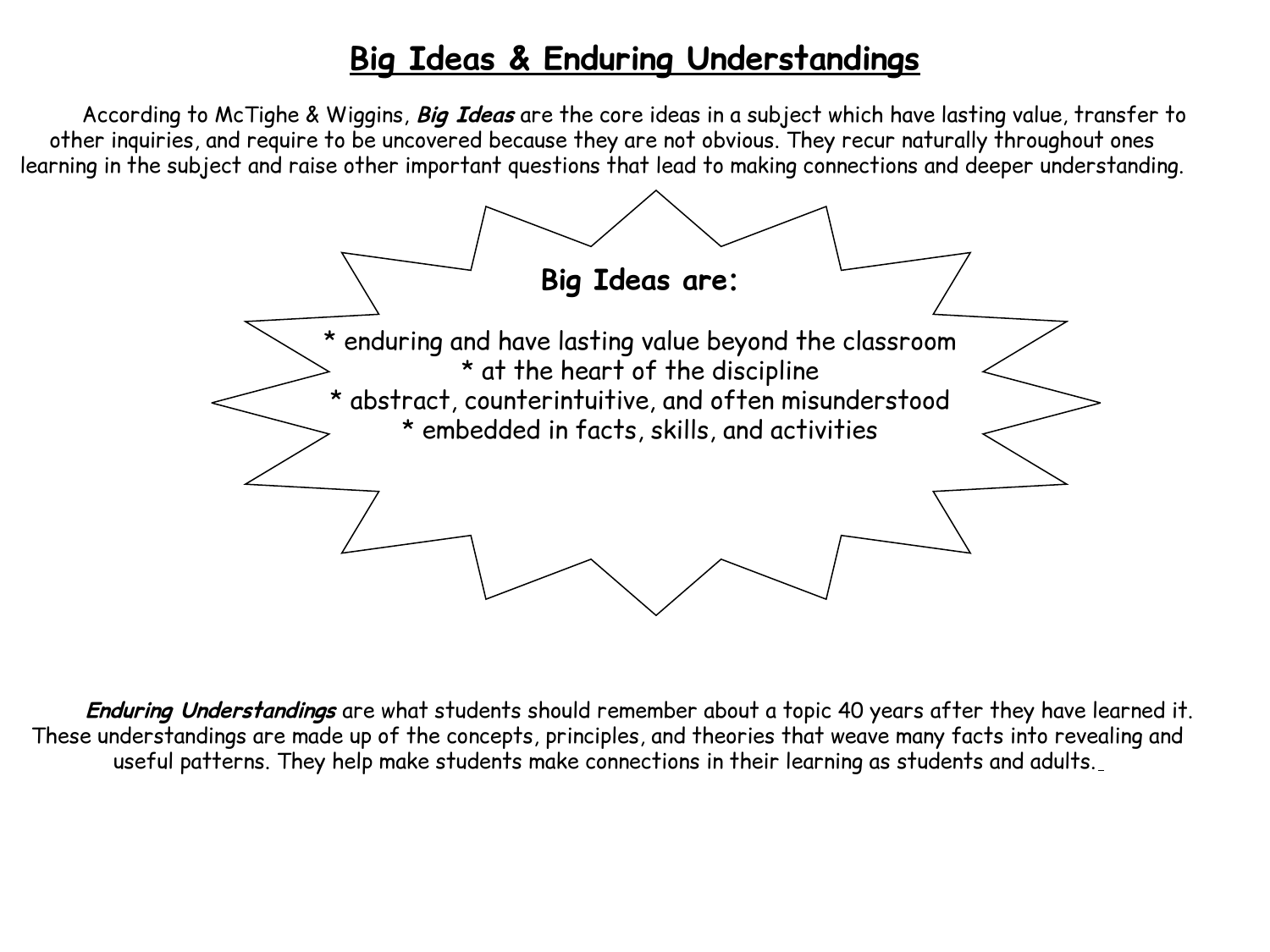

Big Ideas are:

* enduring and have lasting value beyond the classroom
* at the heart of the discipline
* abstract, counterintuitive, and often misunderstood
* embedded in facts, skills, and activities

Enduring Understandings are what students should remember about a topic 40 years after they have learned it. These understandings are made up of the concepts, principles, and theories that weave many facts into revealing and useful patterns. They help make students make connections in their learning as students and adults.

Big Ideas & Enduring Understandings

According to McTighe & Wiggins, Big Ideas are the core ideas in a subject which have lasting value, transfer to other inquiries, and require to be uncovered because they are not obvious. They recur naturally throughout ones learning in the subject and raise other important questions that lead to making connections and deeper understanding.